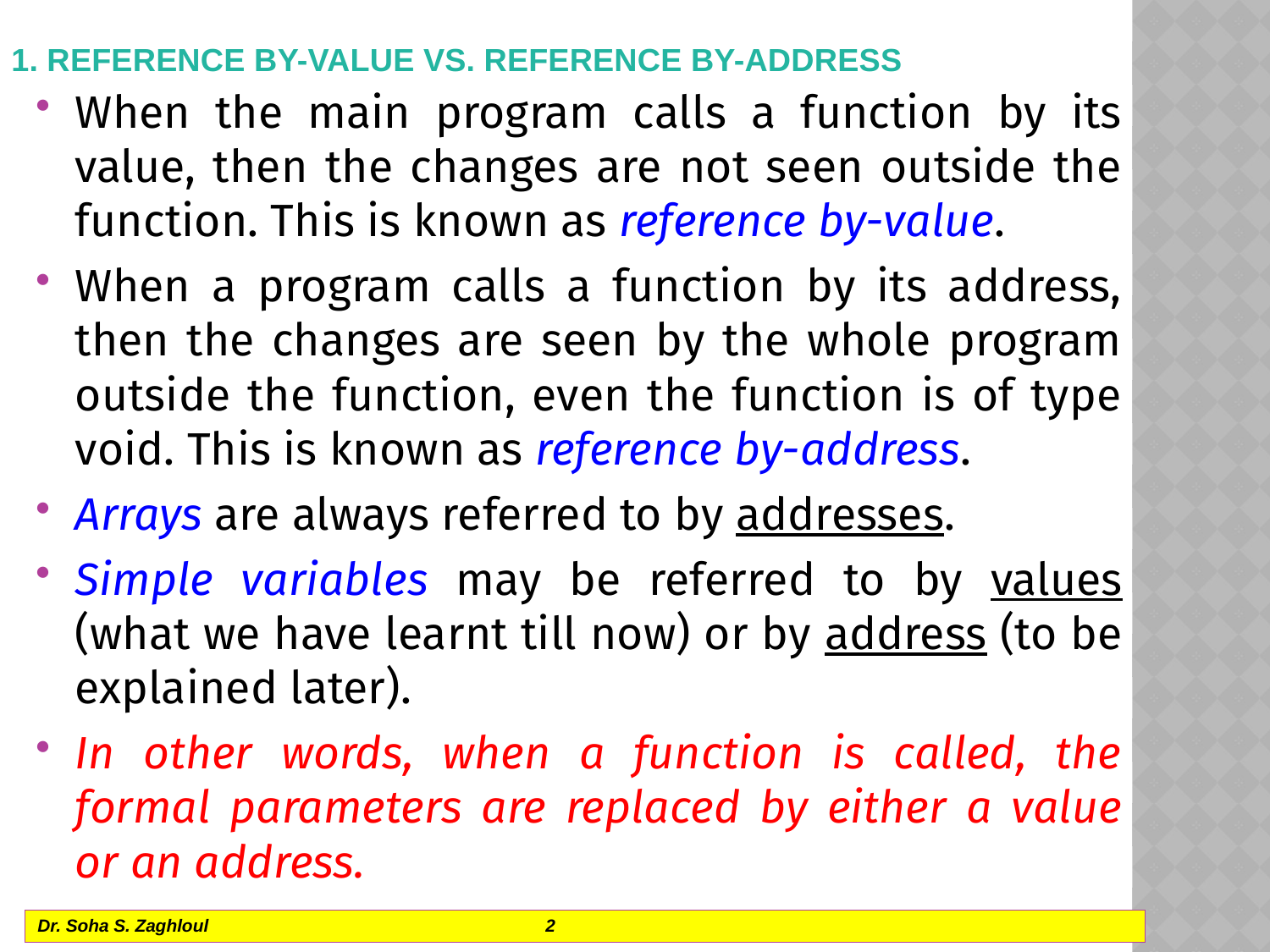

# 1. Reference by-value vs. reference by-address
When the main program calls a function by its value, then the changes are not seen outside the function. This is known as reference by-value.
When a program calls a function by its address, then the changes are seen by the whole program outside the function, even the function is of type void. This is known as reference by-address.
Arrays are always referred to by addresses.
Simple variables may be referred to by values (what we have learnt till now) or by address (to be explained later).
In other words, when a function is called, the formal parameters are replaced by either a value or an address.
Dr. Soha S. Zaghloul			2